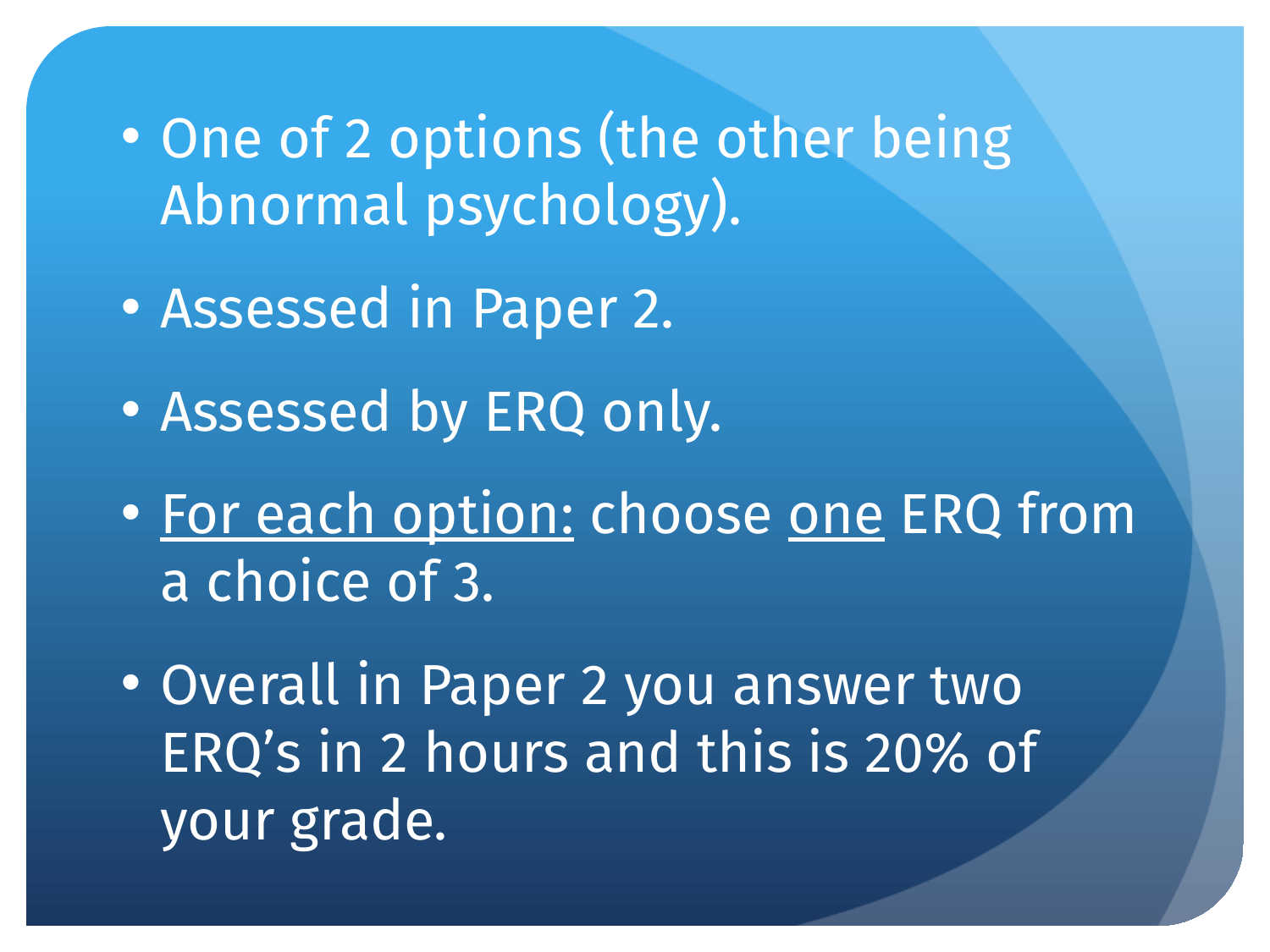

One of 2 options (the other being Abnormal psychology).
Assessed in Paper 2.
Assessed by ERQ only.
For each option: choose one ERQ from a choice of 3.
Overall in Paper 2 you answer two ERQ’s in 2 hours and this is 20% of your grade.